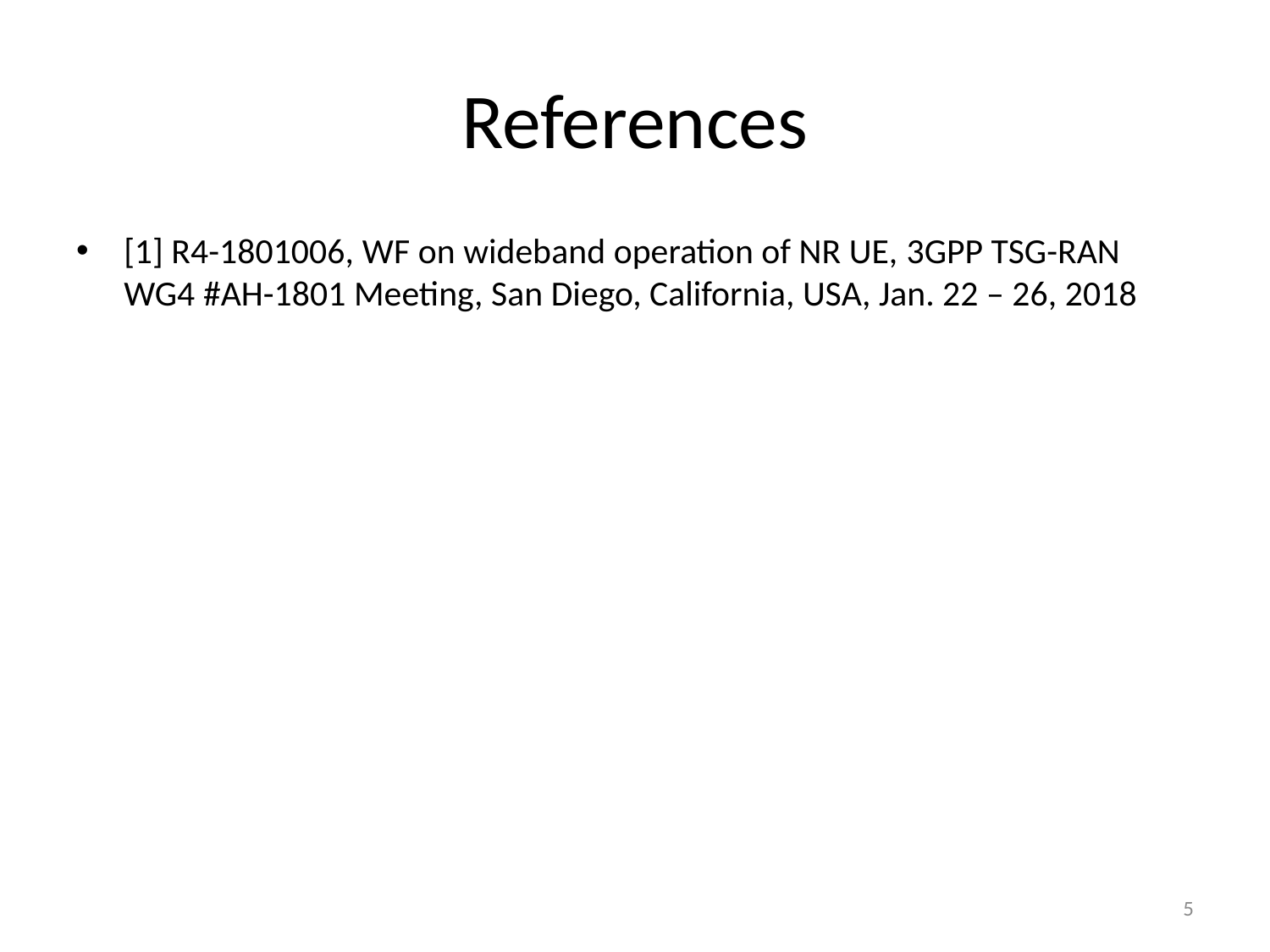

# References
[1] R4-1801006, WF on wideband operation of NR UE, 3GPP TSG-RAN WG4 #AH-1801 Meeting, San Diego, California, USA, Jan. 22 – 26, 2018

5